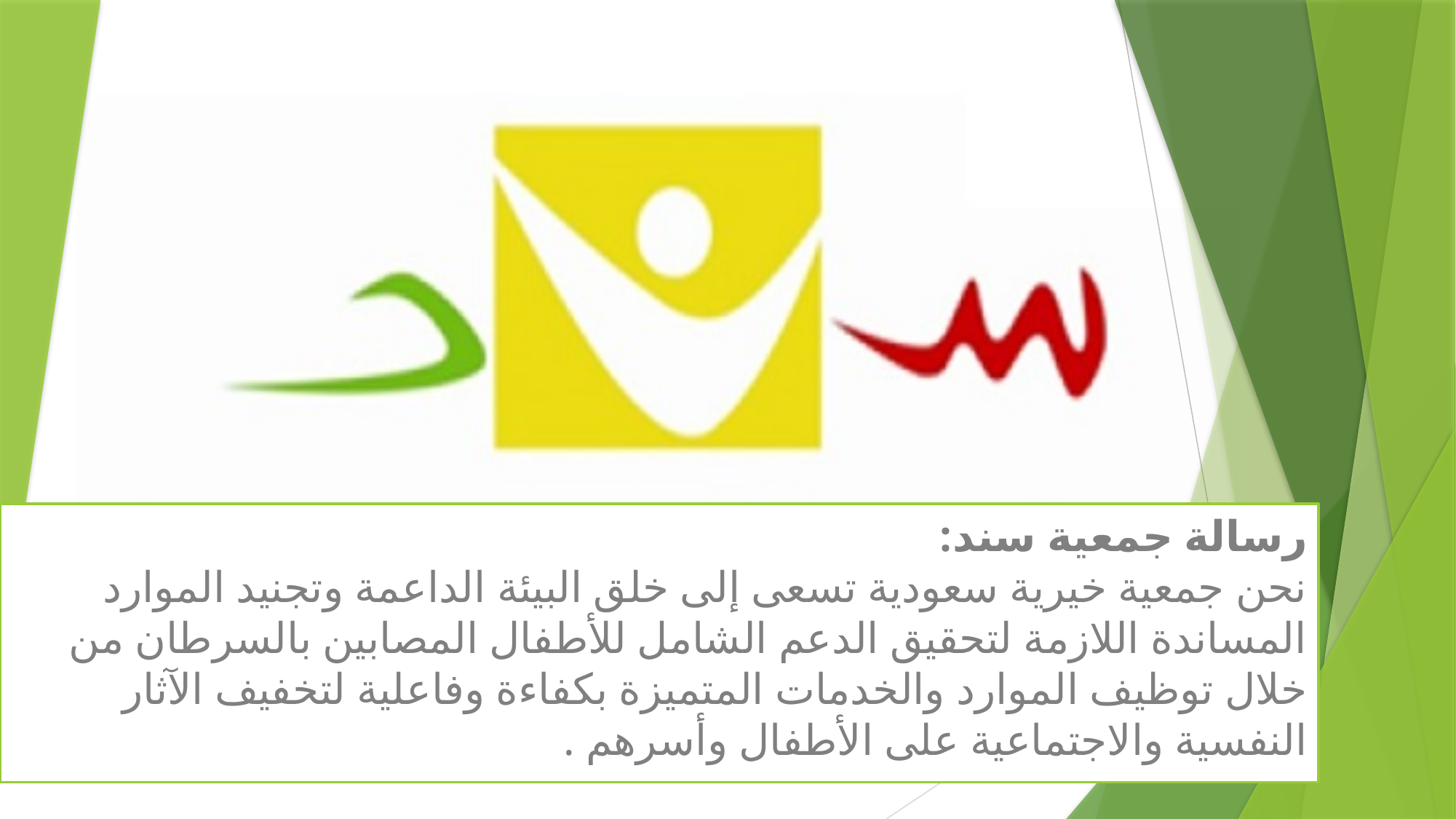

# رسالة جمعية سند: نحن جمعية خيرية سعودية تسعى إلى خلق البيئة الداعمة وتجنيد الموارد المساندة اللازمة لتحقيق الدعم الشامل للأطفال المصابين بالسرطان من خلال توظيف الموارد والخدمات المتميزة بكفاءة وفاعلية لتخفيف الآثار النفسية والاجتماعية على الأطفال وأسرهم .